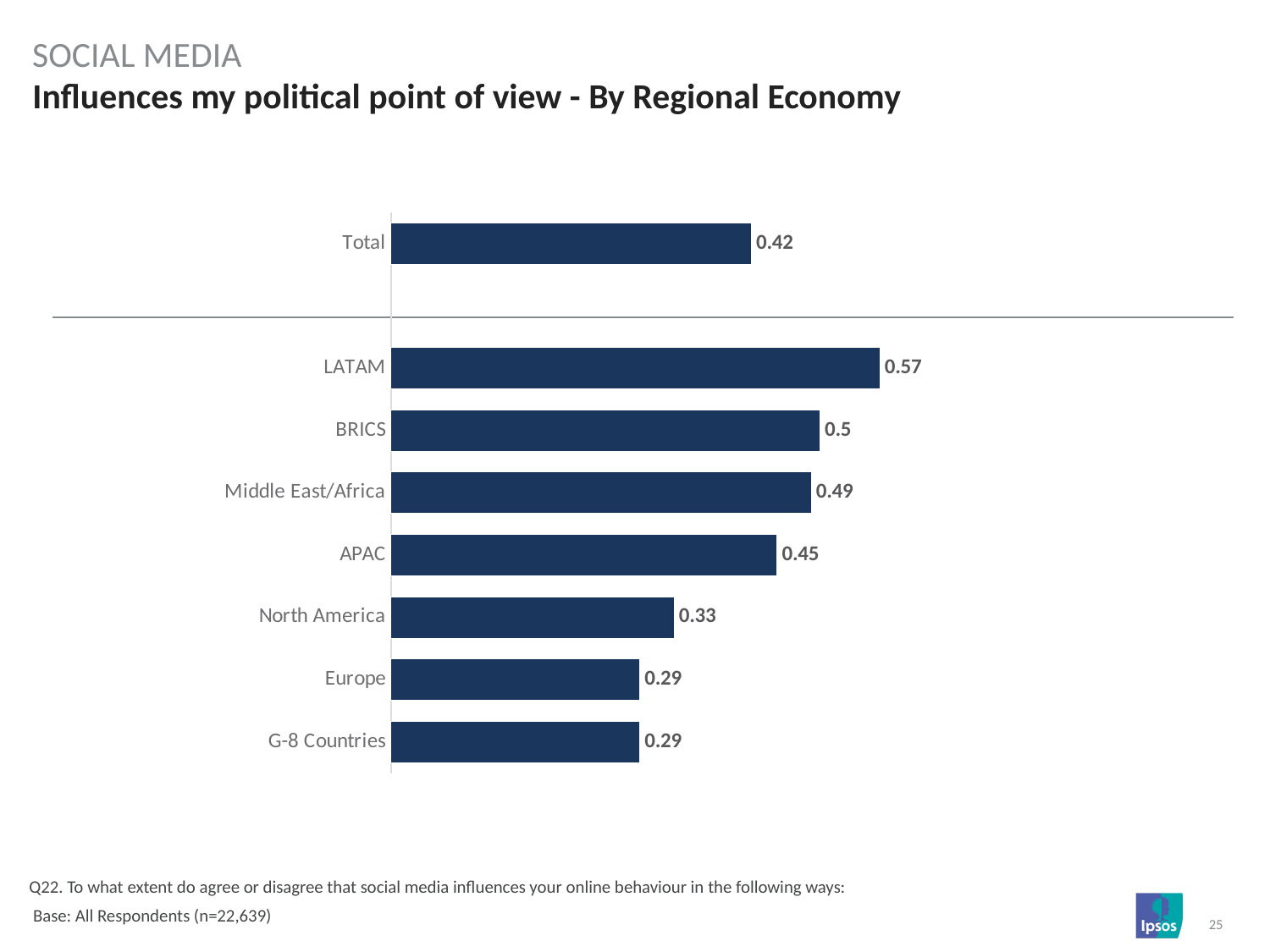

SOCIAL MEDIA
# Influences my political point of view - By Regional Economy

### Chart

| Category | Column1 |
|---|---|
| Total | 0.42 |
|  | None |
| LATAM | 0.57 |
| BRICS | 0.5 |
| Middle East/Africa | 0.49 |
| APAC | 0.45 |
| North America | 0.33 |
| Europe | 0.29 |
| G-8 Countries | 0.29 |
Q22. To what extent do agree or disagree that social media influences your online behaviour in the following ways:
 Base: All Respondents (n=22,639)